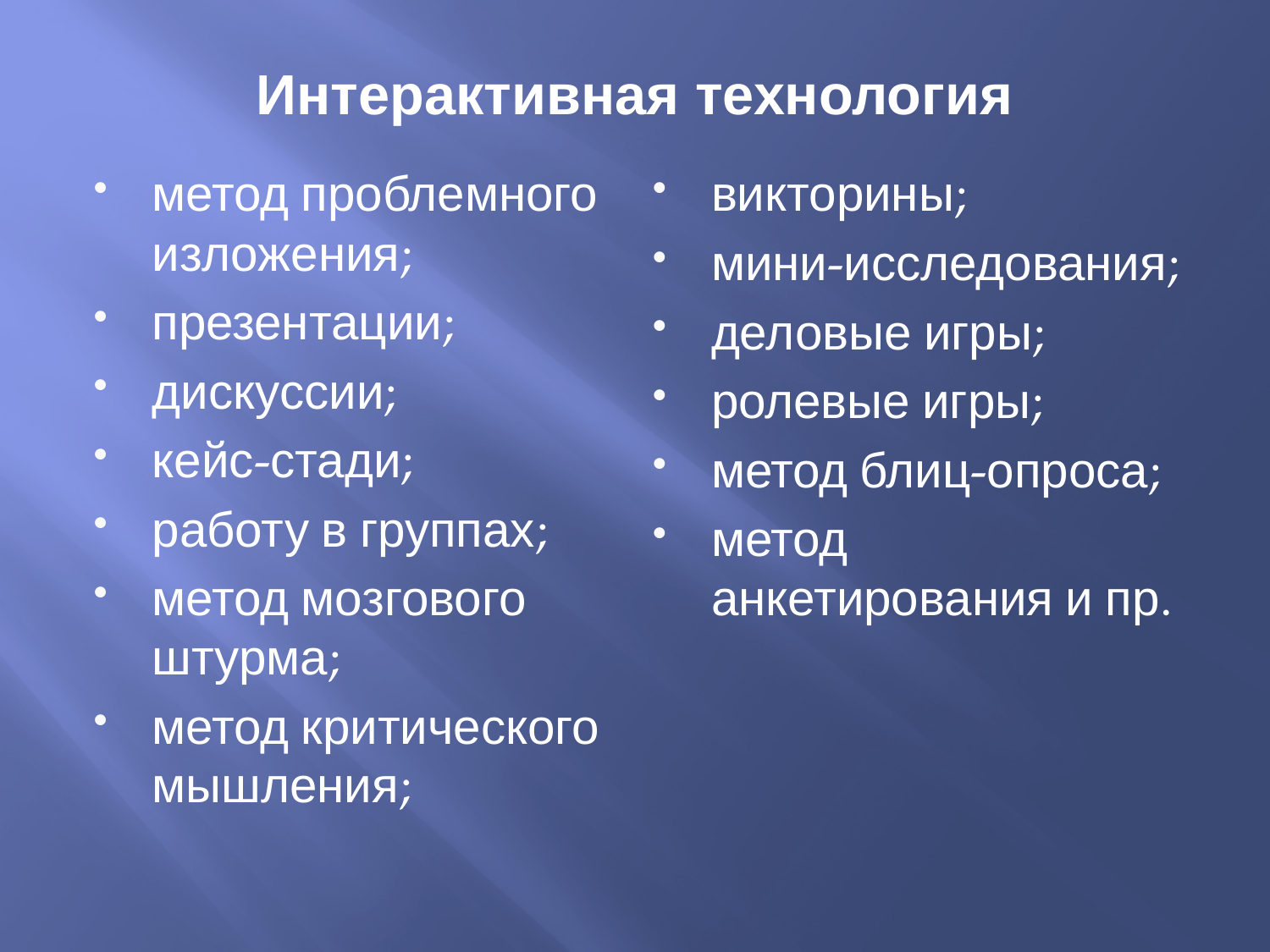

# Интерактивная технология
метод проблемного изложения;
презентации;
дискуссии;
кейс-стади;
работу в группах;
метод мозгового штурма;
метод критического мышления;
викторины;
мини-исследования;
деловые игры;
ролевые игры;
метод блиц-опроса;
метод анкетирования и пр.